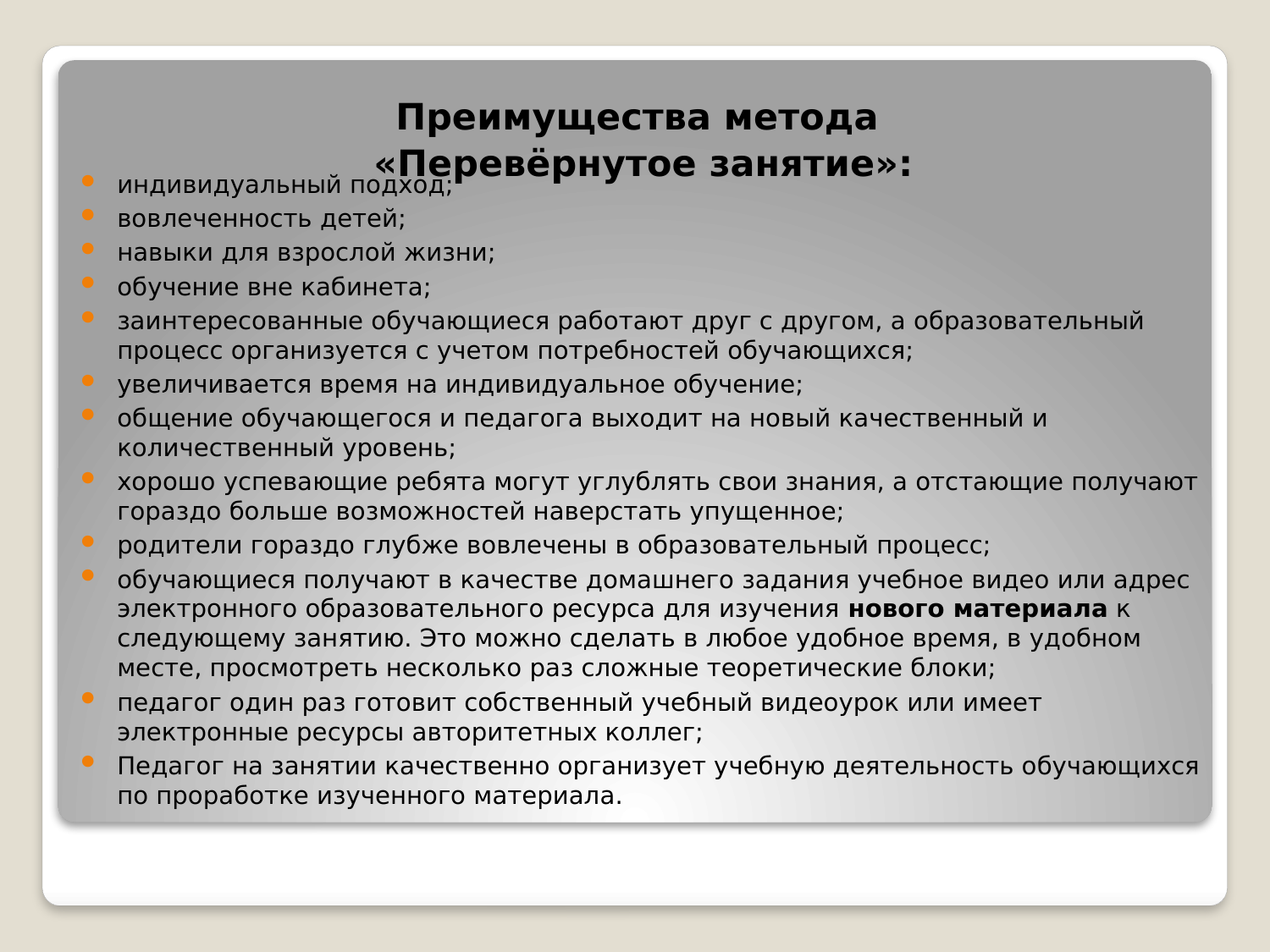

Преимущества метода
«Перевёрнутое занятие»:

индивидуальный подход;
вовлеченность детей;
навыки для взрослой жизни;
обучение вне кабинета;
заинтересованные обучающиеся работают друг с другом, а образовательный процесс организуется с учетом потребностей обучающихся;
увеличивается время на индивидуальное обучение;
общение обучающегося и педагога выходит на новый качественный и количественный уровень;
хорошо успевающие ребята могут углублять свои знания, а отстающие получают гораздо больше возможностей наверстать упущенное;
родители гораздо глубже вовлечены в образовательный процесс;
обучающиеся получают в качестве домашнего задания учебное видео или адрес электронного образовательного ресурса для изучения нового материала к следующему занятию. Это можно сделать в любое удобное время, в удобном месте, просмотреть несколько раз сложные теоретические блоки;
педагог один раз готовит собственный учебный видеоурок или имеет электронные ресурсы авторитетных коллег;
Педагог на занятии качественно организует учебную деятельность обучающихся по проработке изученного материала.